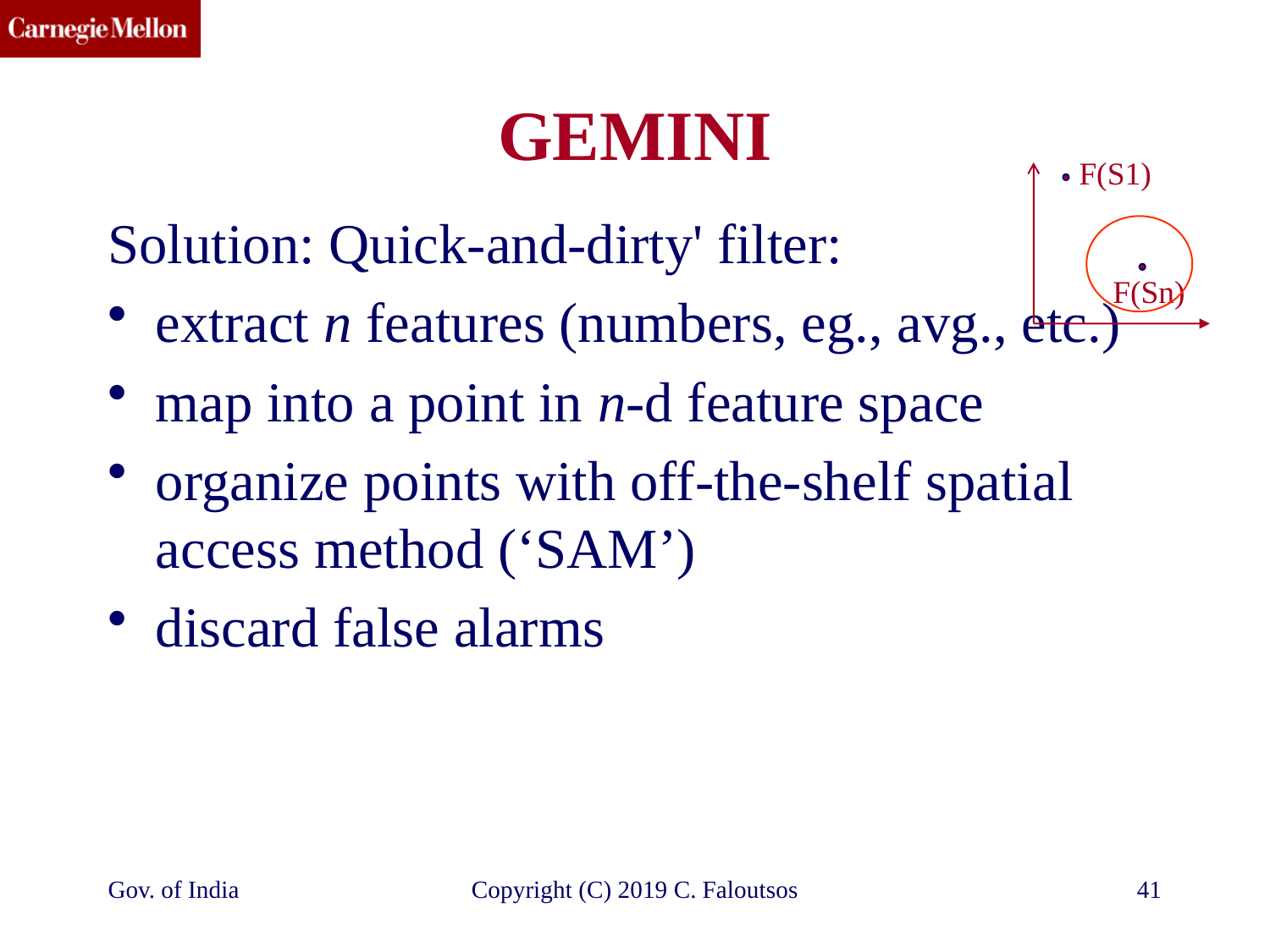

# GEMINI

F(S1)

F(Sn)

Solution: Quick-and-dirty' filter:
extract n features (numbers, eg., avg., etc.)
map into a point in n-d feature space
organize points with off-the-shelf spatial access method (‘SAM’)
discard false alarms
Gov. of India
Copyright (C) 2019 C. Faloutsos
41